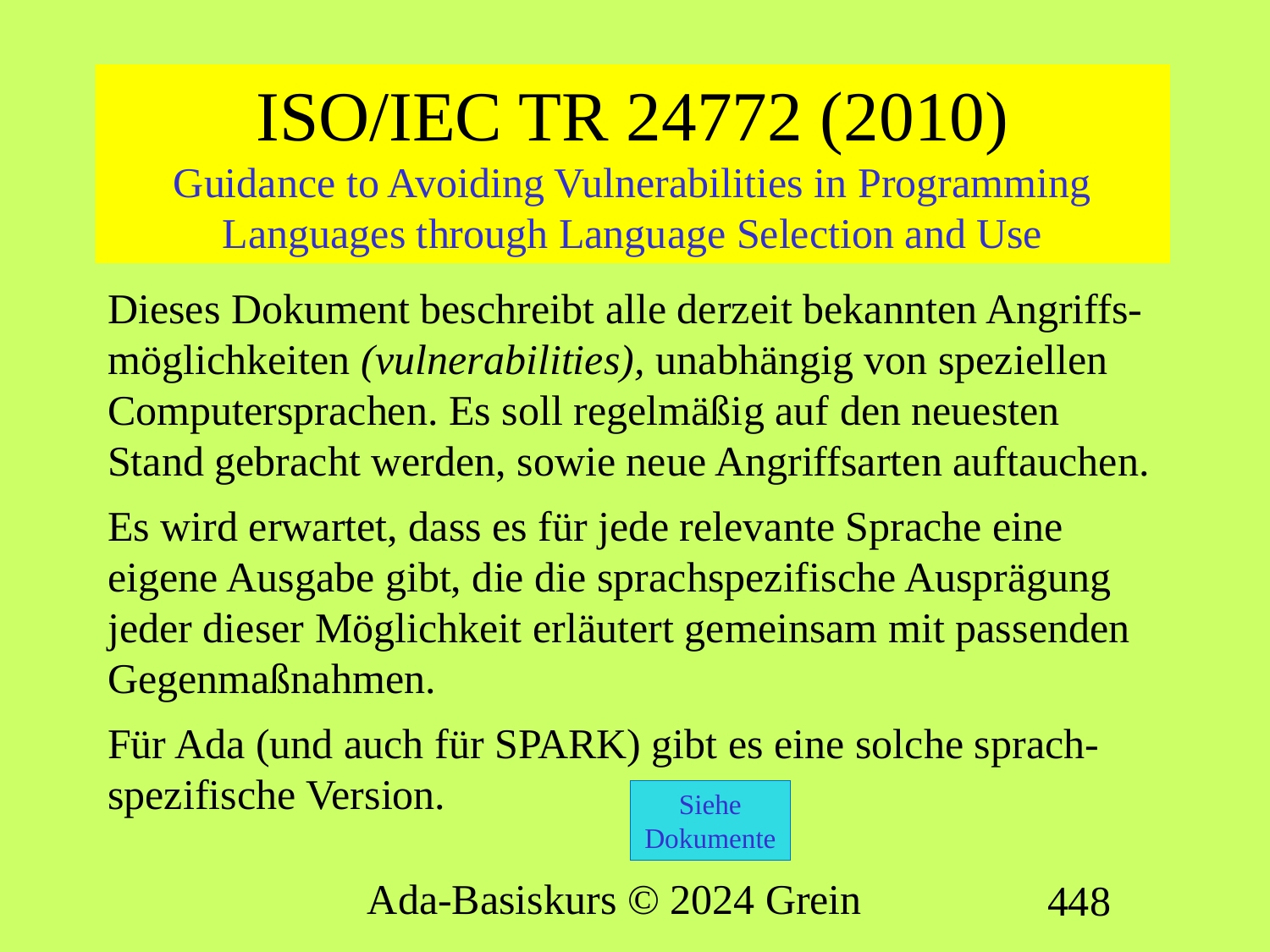

# ISO/IEC TR 24772 (2010) Guidance to Avoiding Vulnerabilities in Programming Languages through Language Selection and Use
Dieses Dokument beschreibt alle derzeit bekannten Angriffs-möglichkeiten (vulnerabilities), unabhängig von speziellen Computersprachen. Es soll regelmäßig auf den neuesten Stand gebracht werden, sowie neue Angriffsarten auftauchen.
Es wird erwartet, dass es für jede relevante Sprache eine eigene Ausgabe gibt, die die sprachspezifische Ausprägung jeder dieser Möglichkeit erläutert gemeinsam mit passenden Gegenmaßnahmen.
Für Ada (und auch für SPARK) gibt es eine solche sprach-spezifische Version.
Siehe
Dokumente
Ada-Basiskurs © 2024 Grein
448